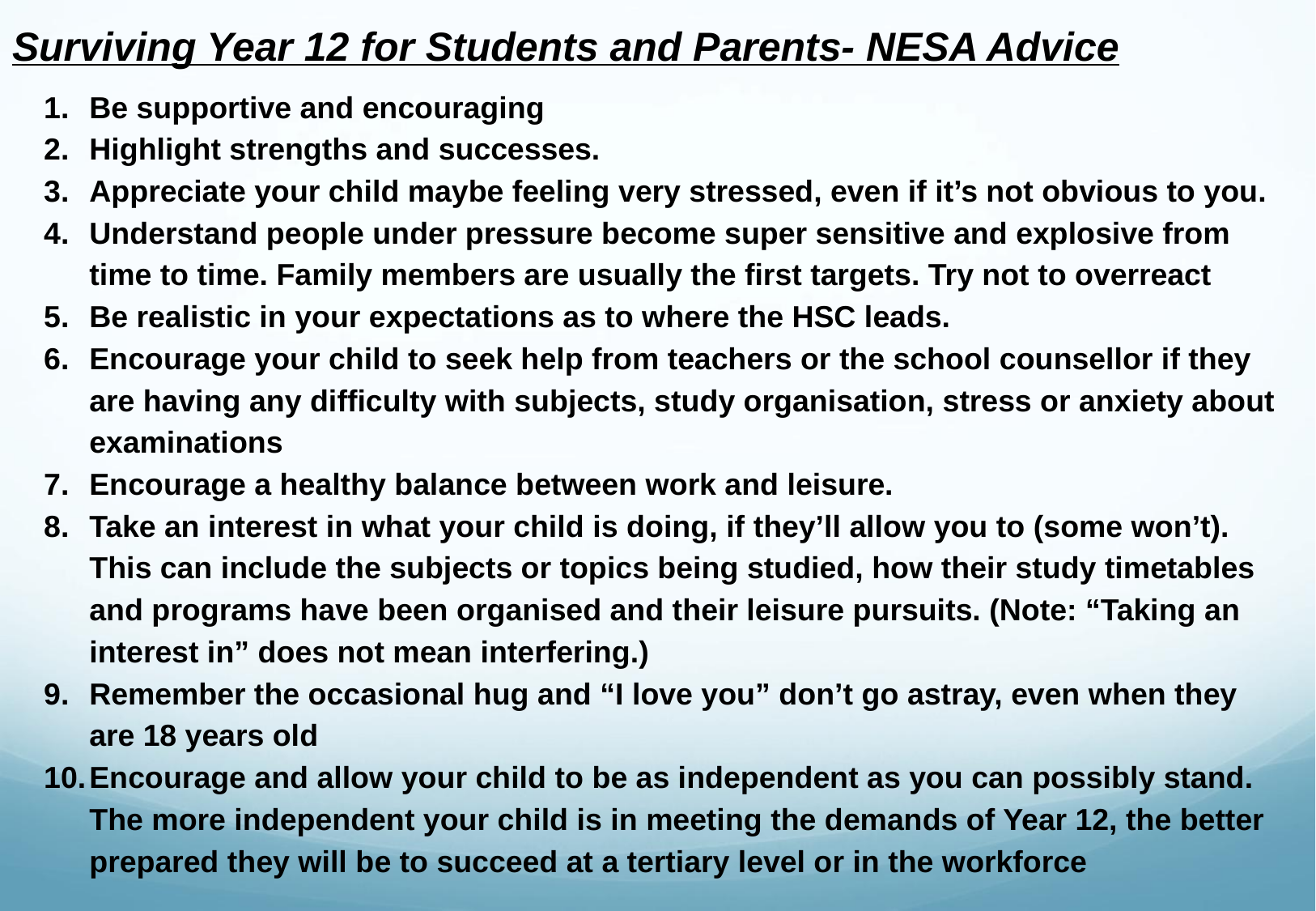

# Surviving Year 12 for Students and Parents- NESA Advice
Be supportive and encouraging
Highlight strengths and successes.
Appreciate your child maybe feeling very stressed, even if it’s not obvious to you.
Understand people under pressure become super sensitive and explosive from time to time. Family members are usually the first targets. Try not to overreact
Be realistic in your expectations as to where the HSC leads.
Encourage your child to seek help from teachers or the school counsellor if they are having any difficulty with subjects, study organisation, stress or anxiety about examinations
Encourage a healthy balance between work and leisure.
Take an interest in what your child is doing, if they’ll allow you to (some won’t). This can include the subjects or topics being studied, how their study timetables and programs have been organised and their leisure pursuits. (Note: “Taking an interest in” does not mean interfering.)
Remember the occasional hug and “I love you” don’t go astray, even when they are 18 years old
Encourage and allow your child to be as independent as you can possibly stand. The more independent your child is in meeting the demands of Year 12, the better prepared they will be to succeed at a tertiary level or in the workforce